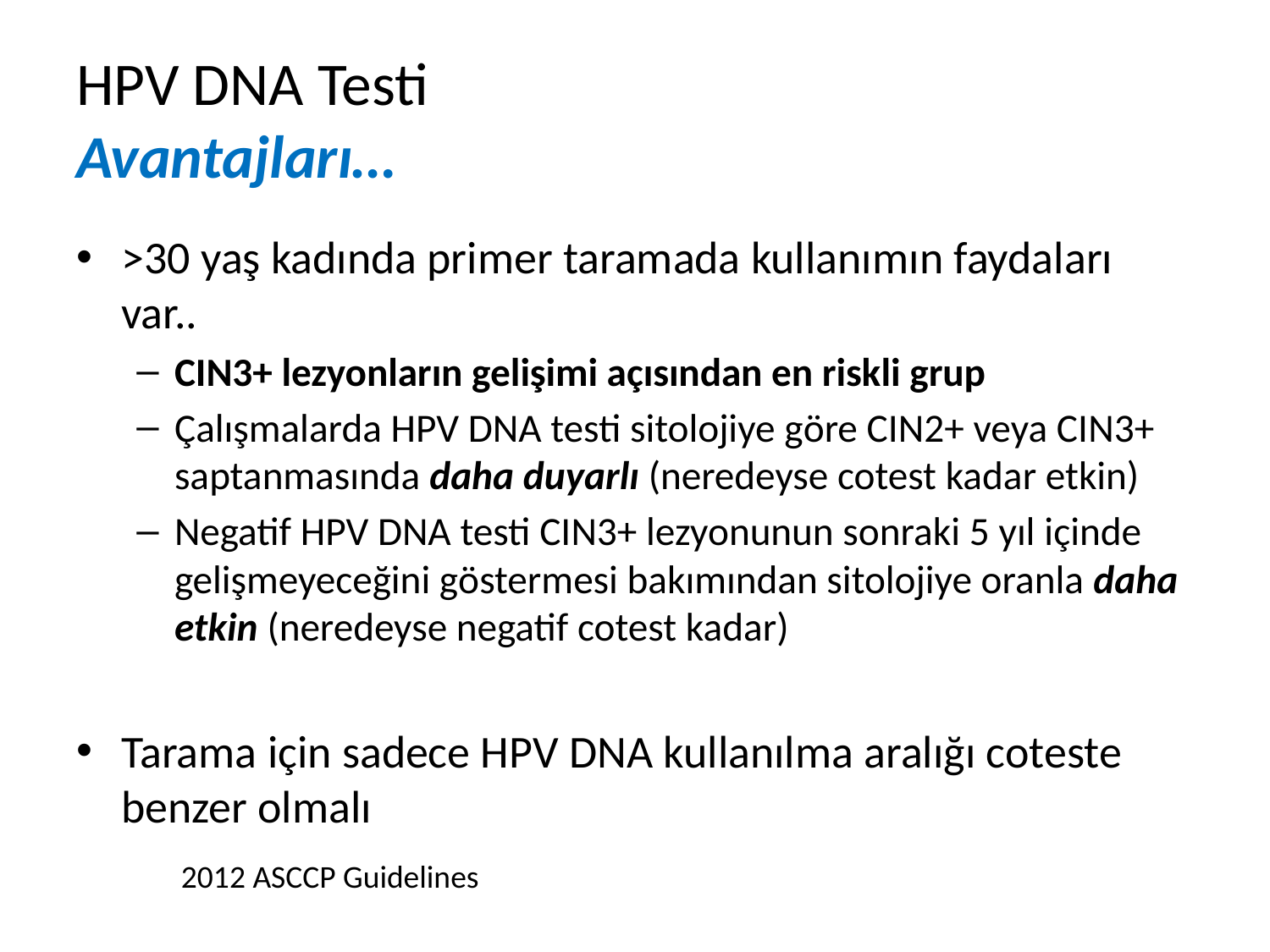

# HPV DNA Testi Avantajları…
>30 yaş kadında primer taramada kullanımın faydaları var..
CIN3+ lezyonların gelişimi açısından en riskli grup
Çalışmalarda HPV DNA testi sitolojiye göre CIN2+ veya CIN3+ saptanmasında daha duyarlı (neredeyse cotest kadar etkin)
Negatif HPV DNA testi CIN3+ lezyonunun sonraki 5 yıl içinde gelişmeyeceğini göstermesi bakımından sitolojiye oranla daha etkin (neredeyse negatif cotest kadar)

Tarama için sadece HPV DNA kullanılma aralığı coteste benzer olmalı

2012 ASCCP Guidelines